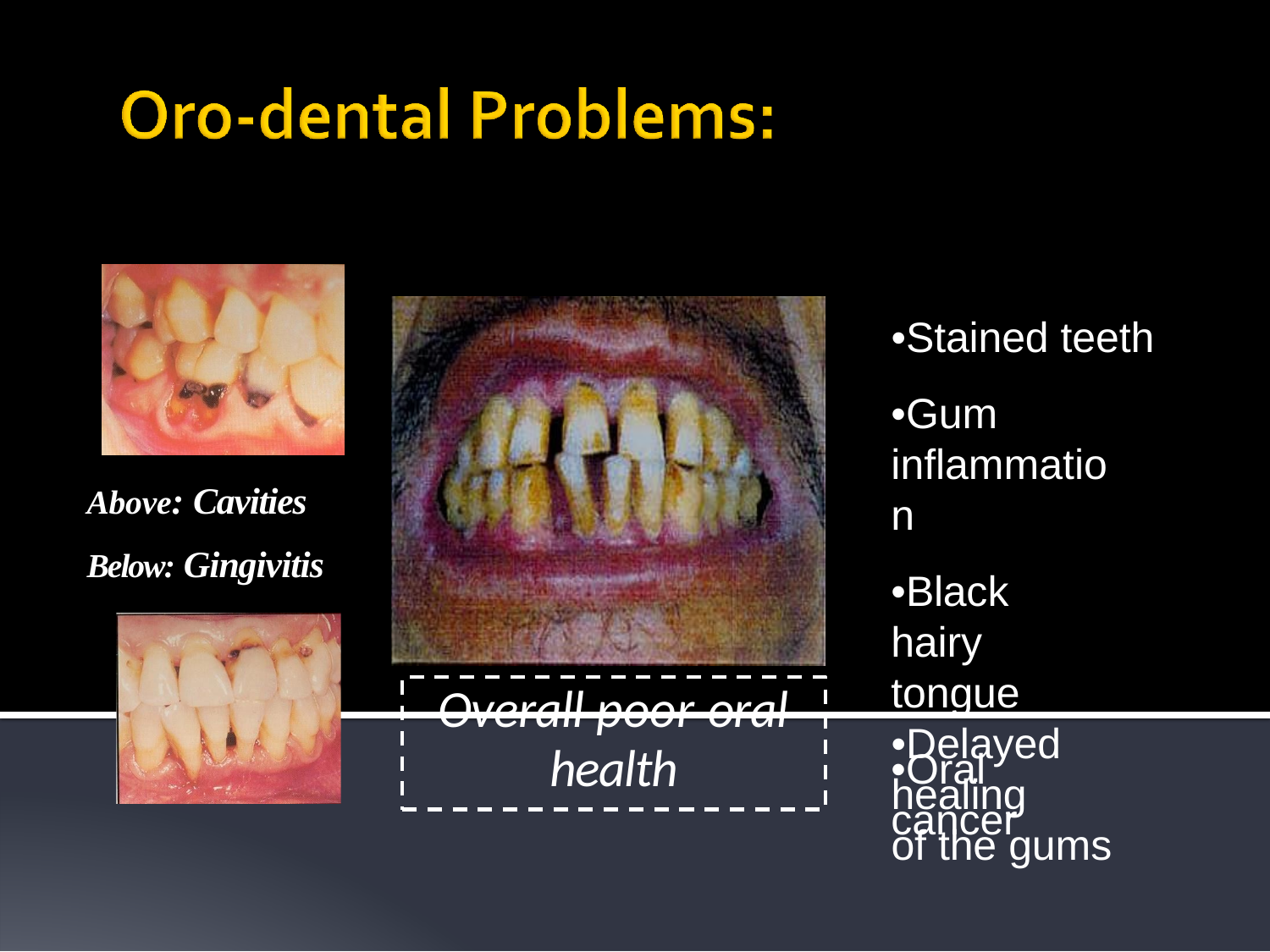

# •Stained teeth

•Gum  inflammation
•Black hairy  tongue
•Oral cancer
Above: Cavities
Below: Gingivitis

Overall poor oral

•Delayed healing
of the gums
health